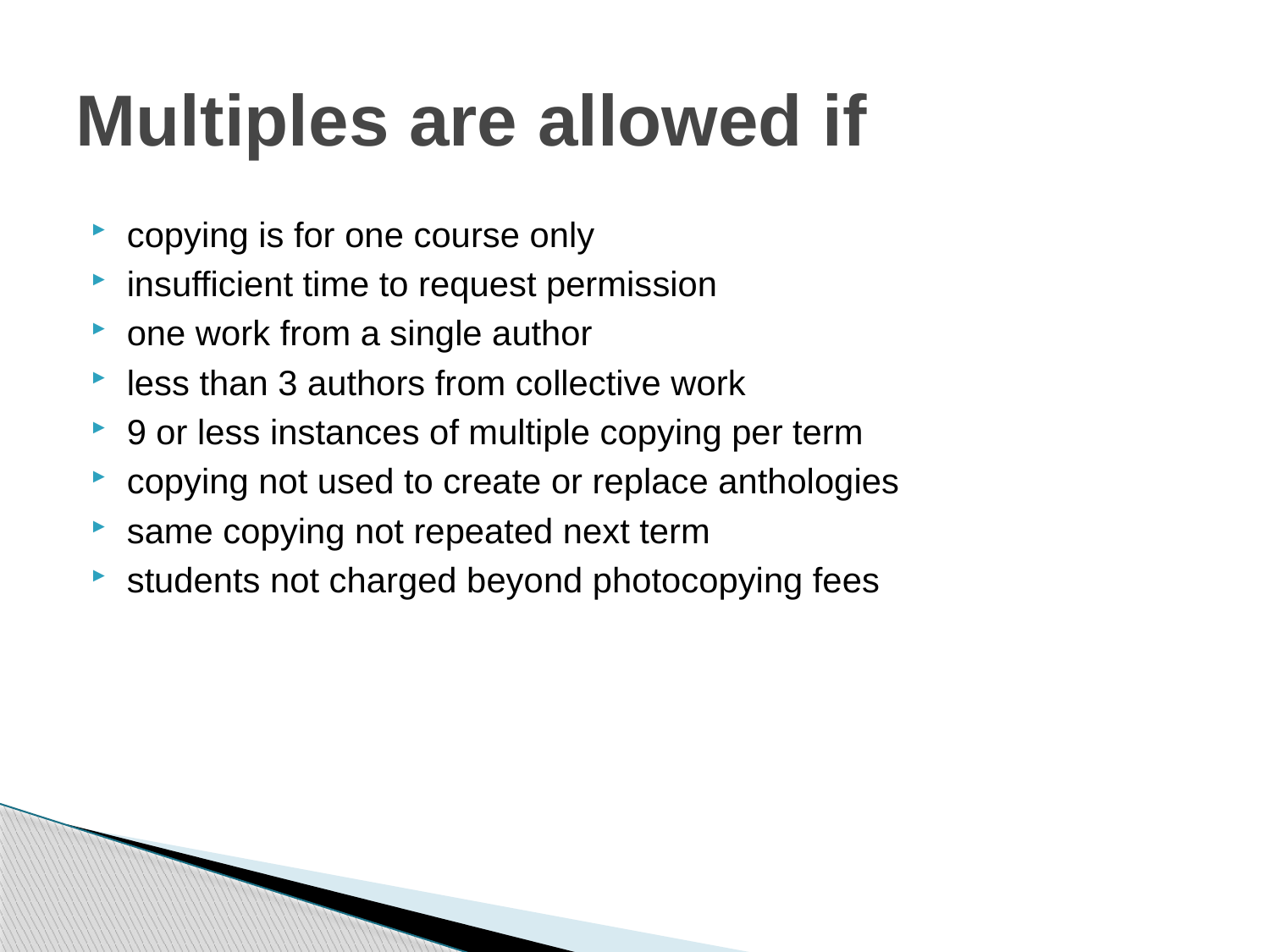

# Multiples are allowed if
copying is for one course only
insufficient time to request permission
one work from a single author
less than 3 authors from collective work
9 or less instances of multiple copying per term
copying not used to create or replace anthologies
same copying not repeated next term
students not charged beyond photocopying fees